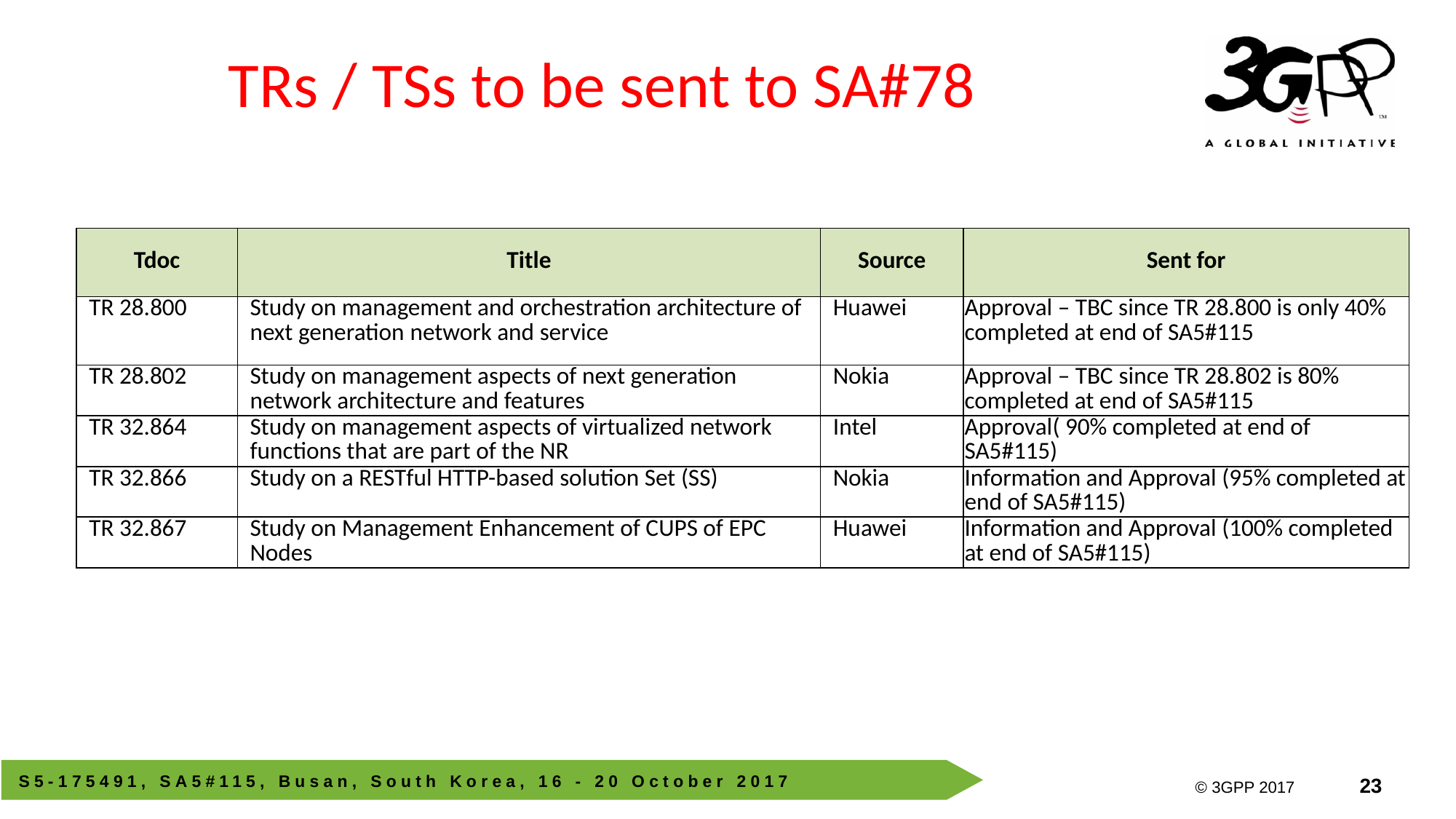

# TRs / TSs to be sent to SA#78
| Tdoc | Title | Source | Sent for |
| --- | --- | --- | --- |
| TR 28.800 | Study on management and orchestration architecture of next generation network and service | Huawei | Approval – TBC since TR 28.800 is only 40% completed at end of SA5#115 |
| TR 28.802 | Study on management aspects of next generation network architecture and features | Nokia | Approval – TBC since TR 28.802 is 80% completed at end of SA5#115 |
| TR 32.864 | Study on management aspects of virtualized network functions that are part of the NR | Intel | Approval( 90% completed at end of SA5#115) |
| TR 32.866 | Study on a RESTful HTTP-based solution Set (SS) | Nokia | Information and Approval (95% completed at end of SA5#115) |
| TR 32.867 | Study on Management Enhancement of CUPS of EPC Nodes | Huawei | Information and Approval (100% completed at end of SA5#115) |